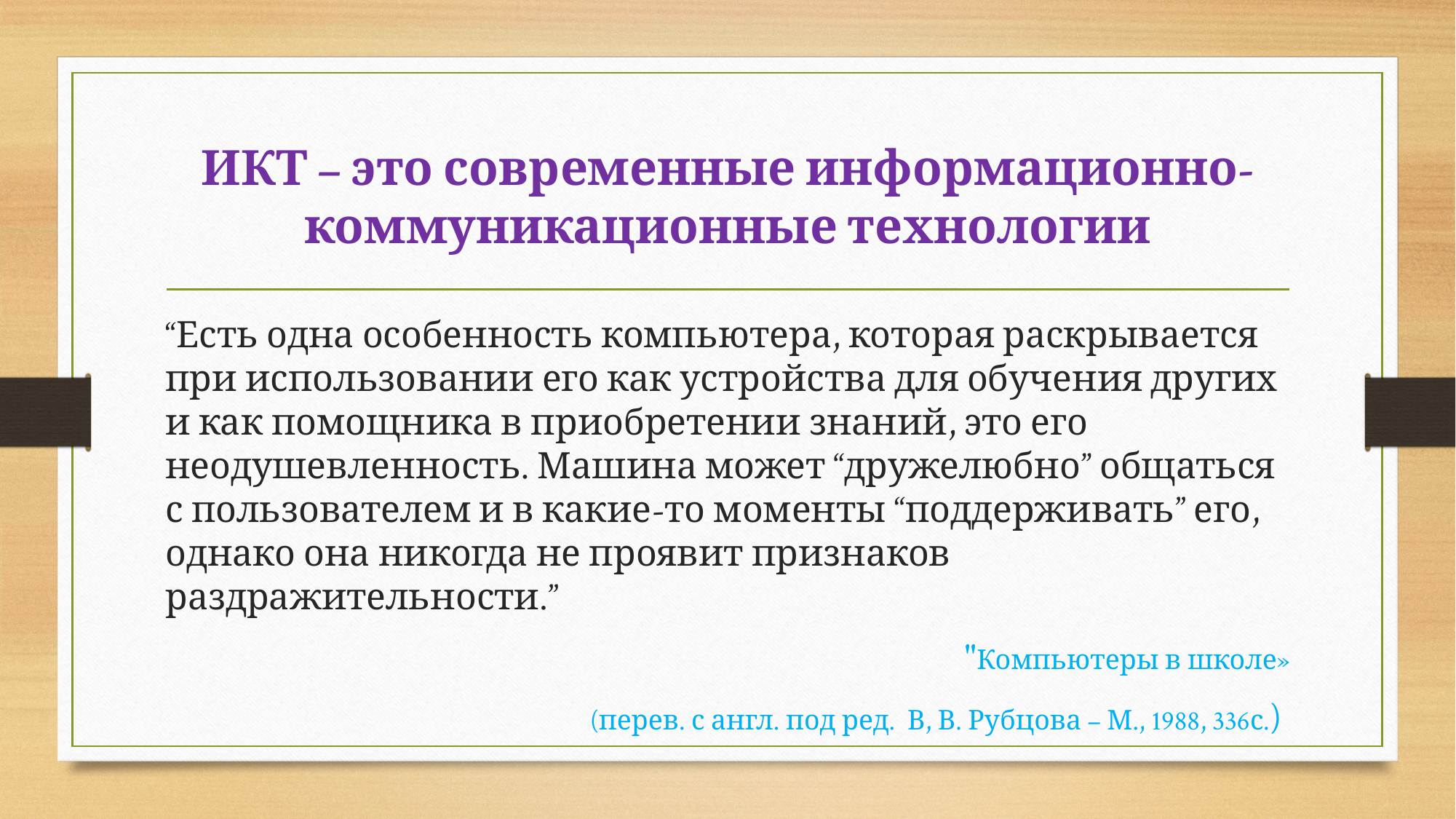

# ИКТ – это современные информационно-коммуникационные технологии
“Есть одна особенность компьютера, которая раскрывается при использовании его как устройства для обучения других и как помощника в приобретении знаний, это его неодушевленность. Машина может “дружелюбно” общаться с пользователем и в какие-то моменты “поддерживать” его, однако она никогда не проявит признаков раздражительности.”
"Компьютеры в школе»
(перев. с англ. под ред.  В, В. Рубцова – М., 1988, 336с.)